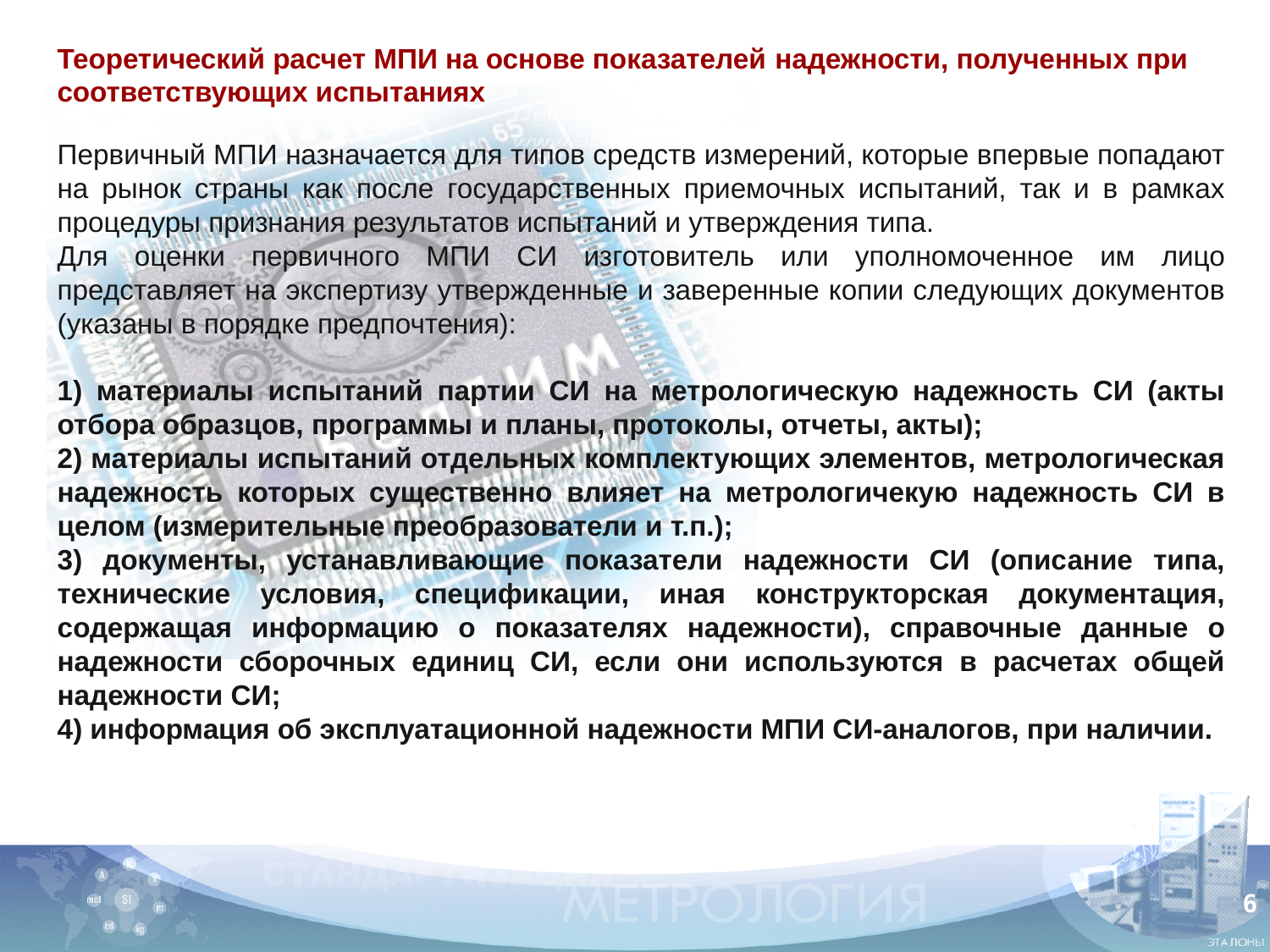

Теоретический расчет МПИ на основе показателей надежности, полученных при соответствующих испытаниях
Первичный МПИ назначается для типов средств измерений, которые впервые попадают на рынок страны как после государственных приемочных испытаний, так и в рамках процедуры признания результатов испытаний и утверждения типа.
Для оценки первичного МПИ СИ изготовитель или уполномоченное им лицо представляет на экспертизу утвержденные и заверенные копии следующих документов (указаны в порядке предпочтения):

1) материалы испытаний партии СИ на метрологическую надежность СИ (акты отбора образцов, программы и планы, протоколы, отчеты, акты);
2) материалы испытаний отдельных комплектующих элементов, метрологическая надежность которых существенно влияет на метрологичекую надежность СИ в целом (измерительные преобразователи и т.п.);
3) документы, устанавливающие показатели надежности СИ (описание типа, технические условия, спецификации, иная конструкторская документация, содержащая информацию о показателях надежности), справочные данные о надежности сборочных единиц СИ, если они используются в расчетах общей надежности СИ;
4) информация об эксплуатационной надежности МПИ СИ-аналогов, при наличии.